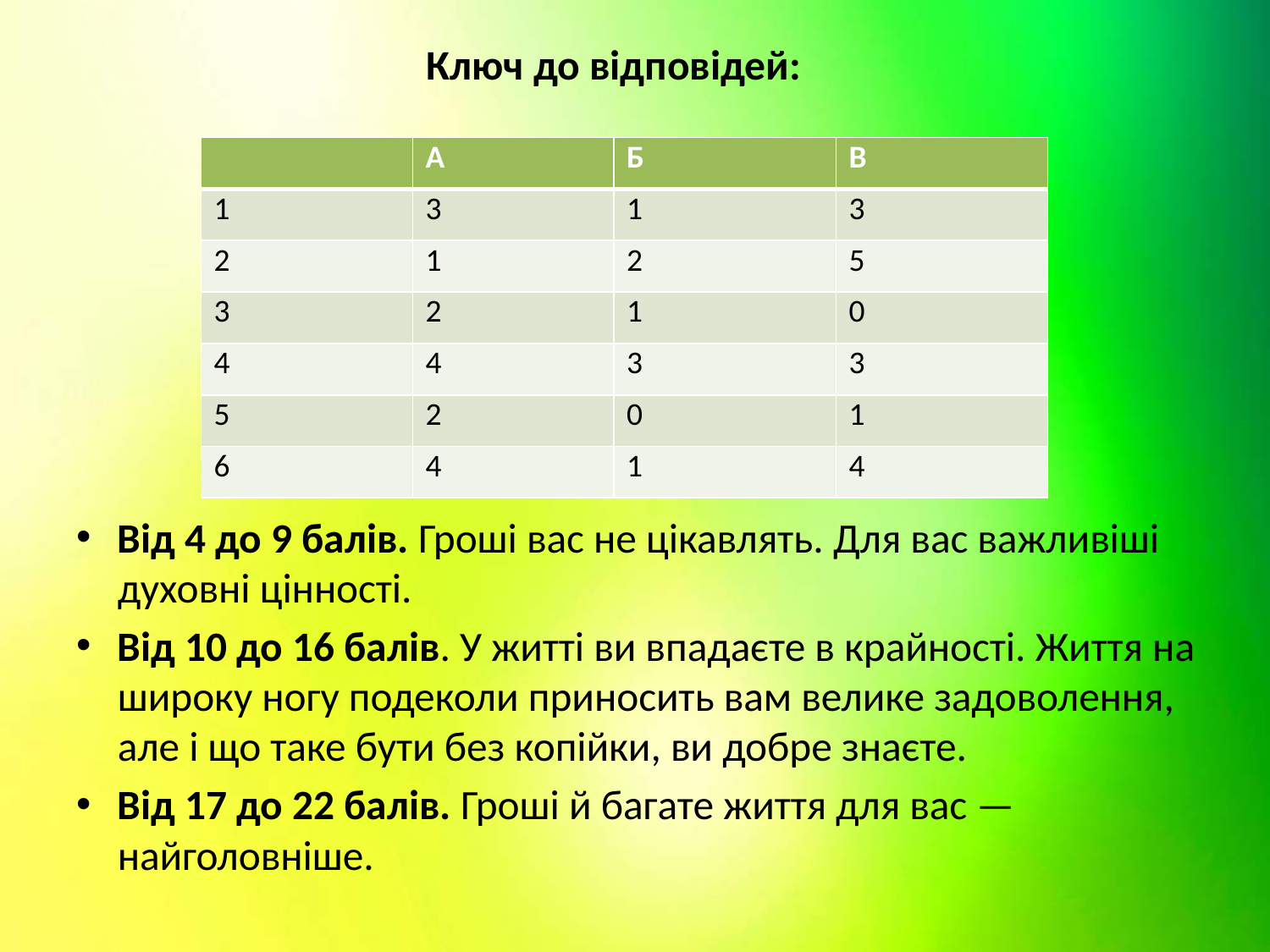

# Ключ до відповідей:

Від 4 до 9 балів. Гроші вас не цікавлять. Для вас важливіші духовні цінності.
Від 10 до 16 балів. У житті ви впадаєте в крайності. Життя на широку ногу подеколи приносить вам велике задоволення, але і що таке бути без копійки, ви добре знаєте.
Від 17 до 22 балів. Гроші й багате життя для вас — найголовніше.

|  | А | Б | В |
| --- | --- | --- | --- |
| 1 | 3 | 1 | 3 |
| 2 | 1 | 2 | 5 |
| 3 | 2 | 1 | 0 |
| 4 | 4 | 3 | 3 |
| 5 | 2 | 0 | 1 |
| 6 | 4 | 1 | 4 |